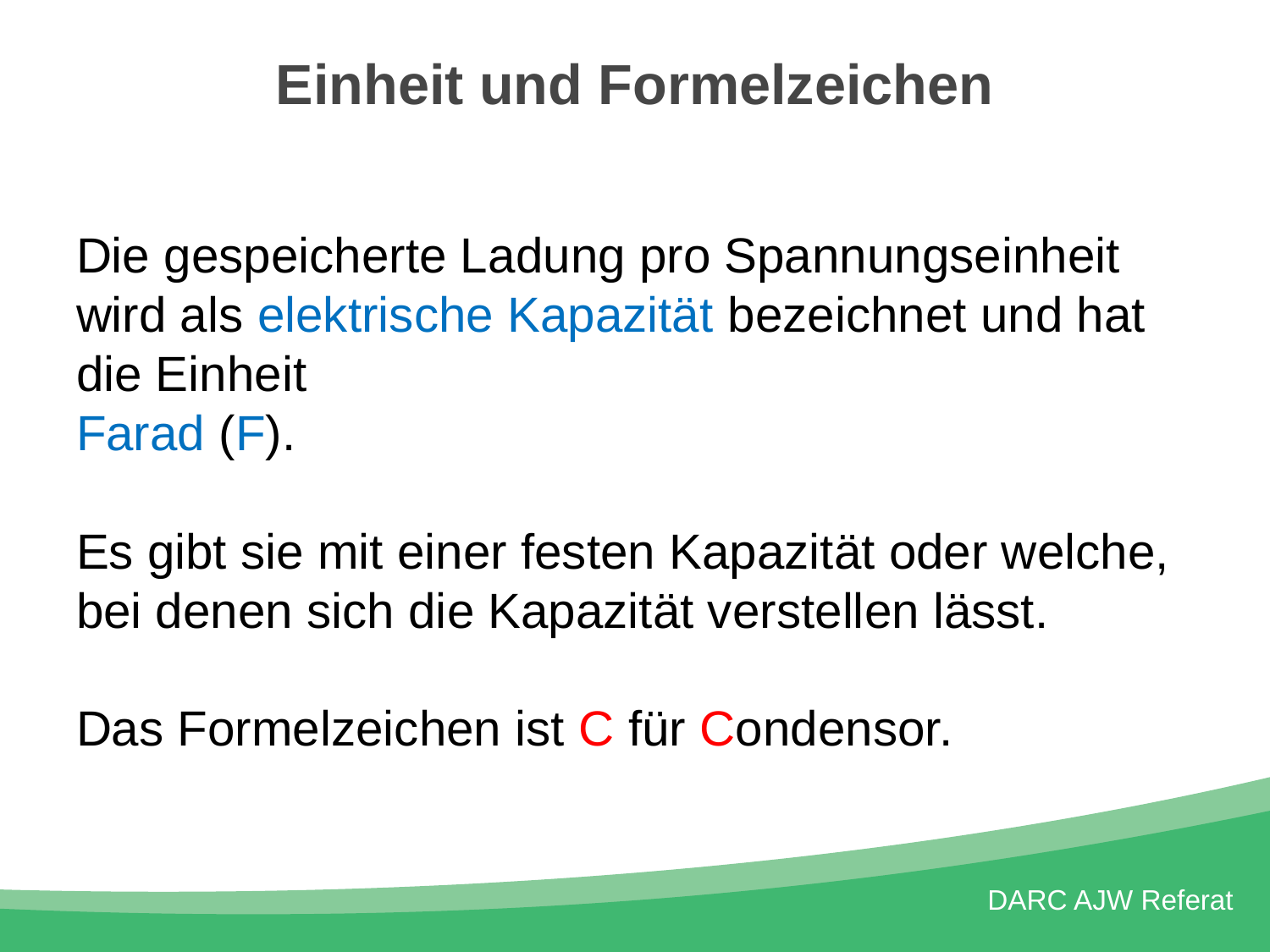

# Einheit und Formelzeichen
Die gespeicherte Ladung pro Spannungseinheit wird als elektrische Kapazität bezeichnet und hat die Einheit
Farad (F).
Es gibt sie mit einer festen Kapazität oder welche, bei denen sich die Kapazität verstellen lässt.
Das Formelzeichen ist C für Condensor.